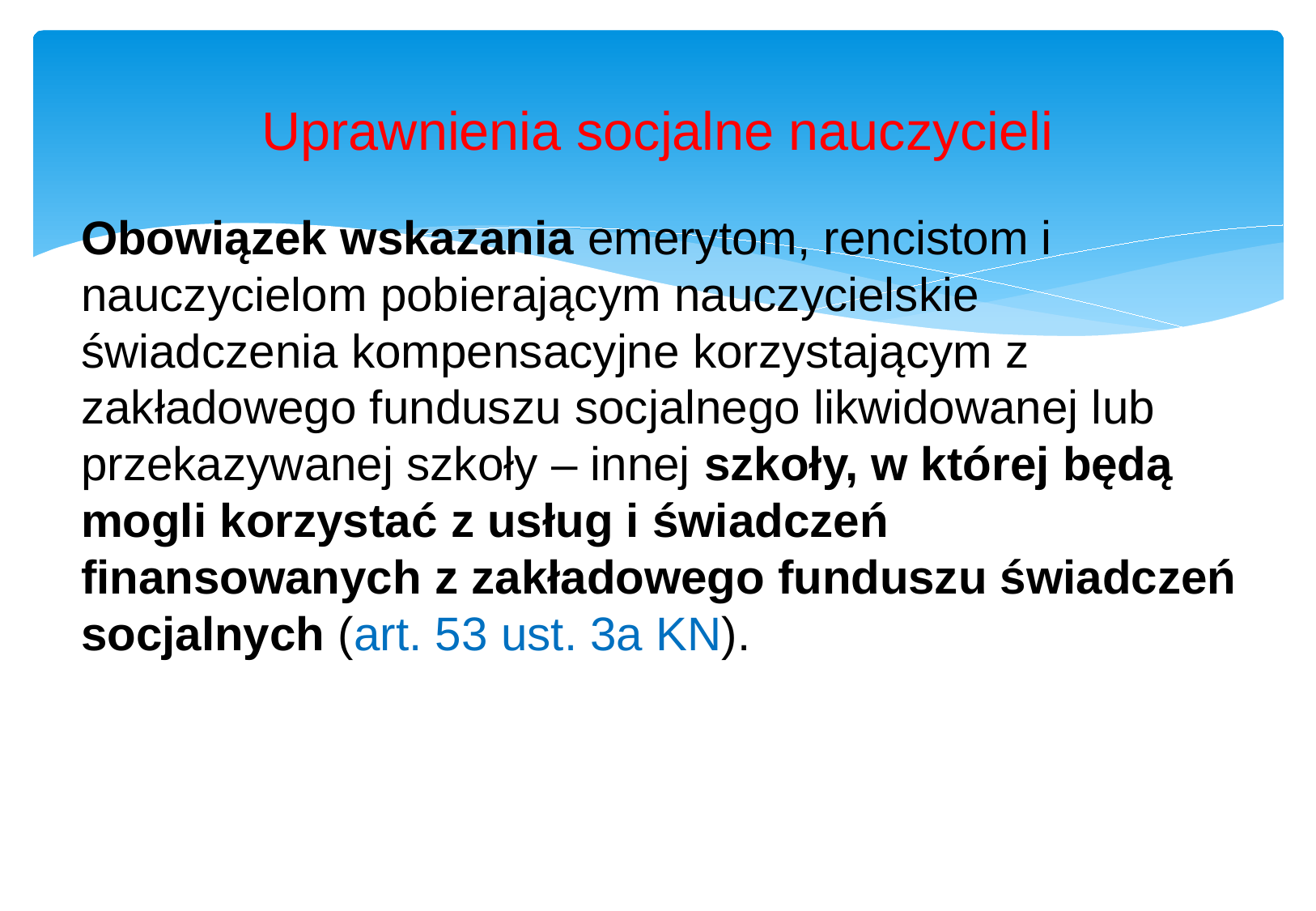

# Uprawnienia socjalne nauczycieli

Obowiązek wskazania emerytom, rencistom i nauczycielom pobierającym nauczycielskie świadczenia kompensacyjne korzystającym z zakładowego funduszu socjalnego likwidowanej lub przekazywanej szkoły – innej szkoły, w której będą mogli korzystać z usług i świadczeń finansowanych z zakładowego funduszu świadczeń socjalnych (art. 53 ust. 3a KN).